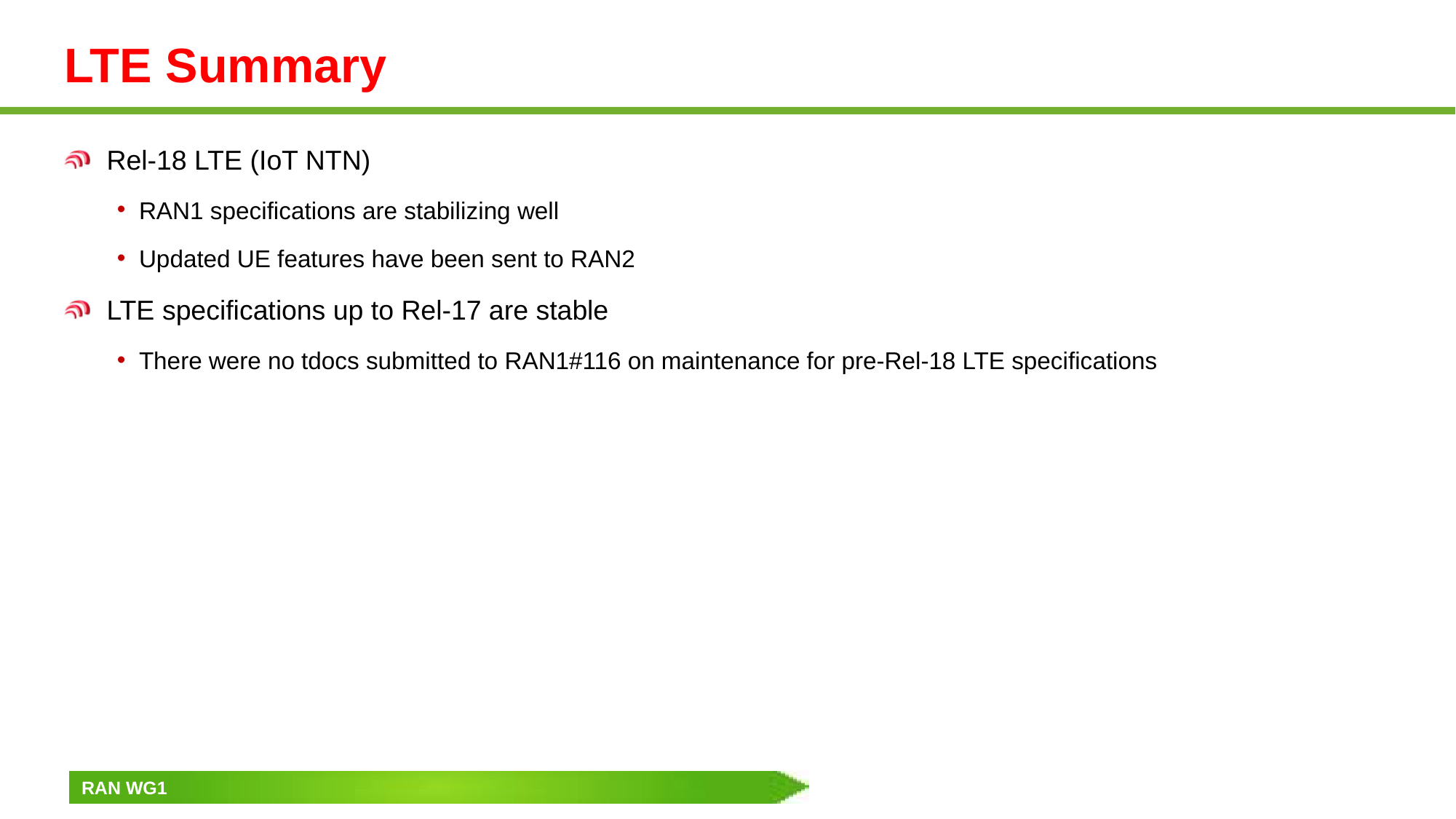

# LTE Summary
Rel-18 LTE (IoT NTN)
RAN1 specifications are stabilizing well
Updated UE features have been sent to RAN2
LTE specifications up to Rel-17 are stable
There were no tdocs submitted to RAN1#116 on maintenance for pre-Rel-18 LTE specifications